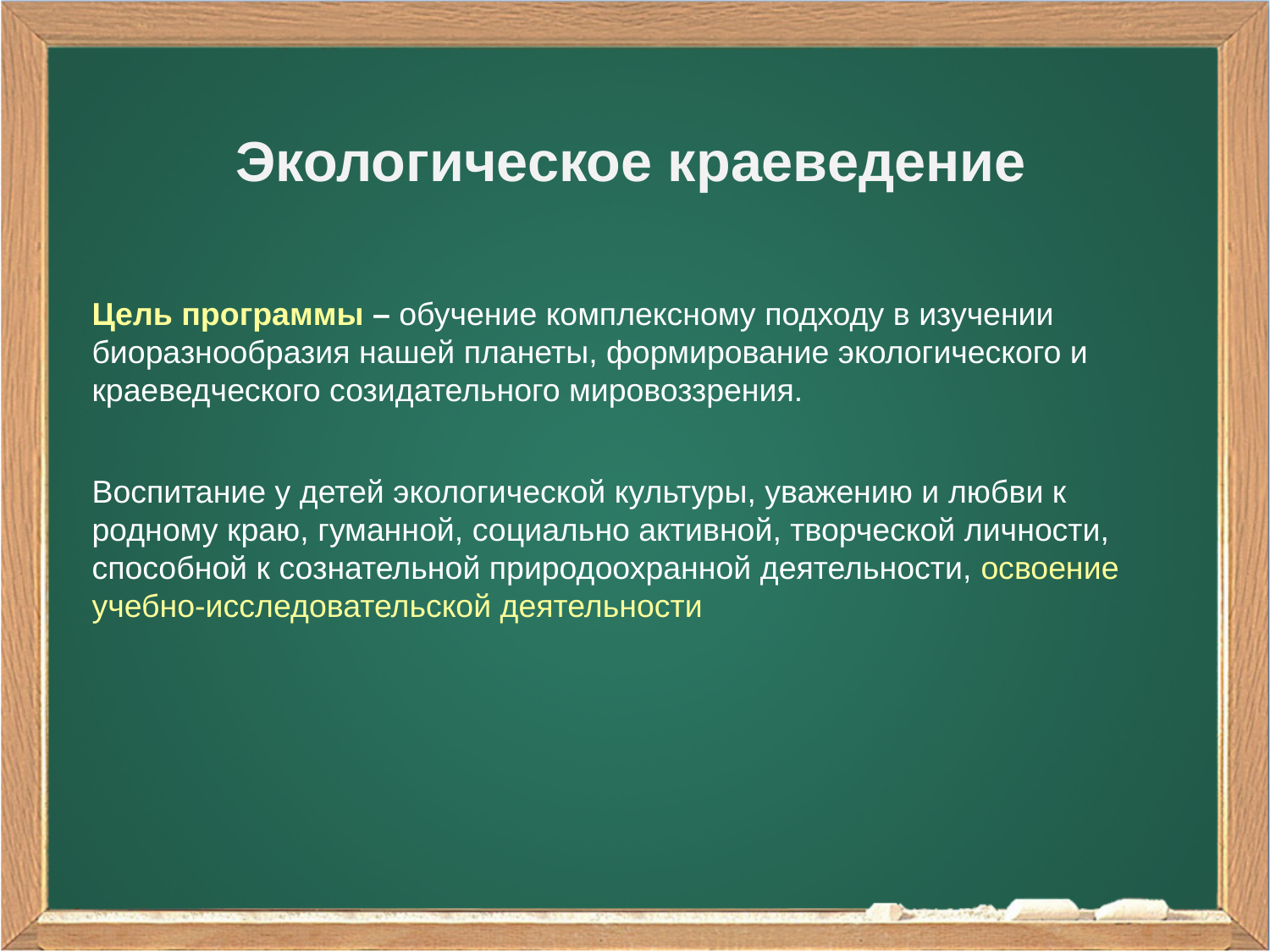

Экологическое краеведение
Цель программы – обучение комплексному подходу в изучении биоразнообразия нашей планеты, формирование экологического и краеведческого созидательного мировоззрения.
Воспитание у детей экологической культуры, уважению и любви к родному краю, гуманной, социально активной, творческой личности, способной к сознательной природоохранной деятельности, освоение учебно-исследовательской деятельности